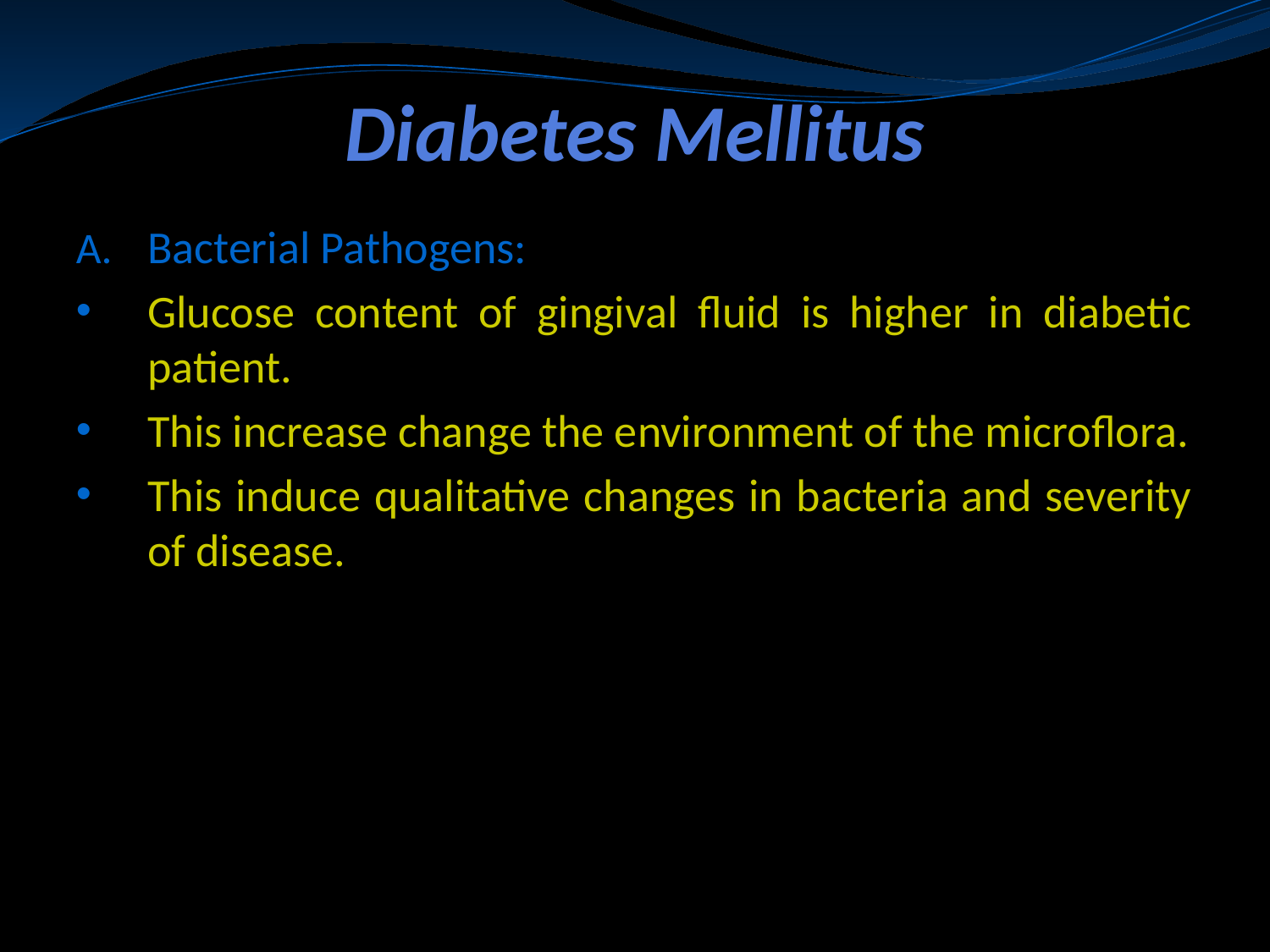

# Diabetes Mellitus
Bacterial Pathogens:
Glucose content of gingival fluid is higher in diabetic patient.
This increase change the environment of the microflora.
This induce qualitative changes in bacteria and severity of disease.